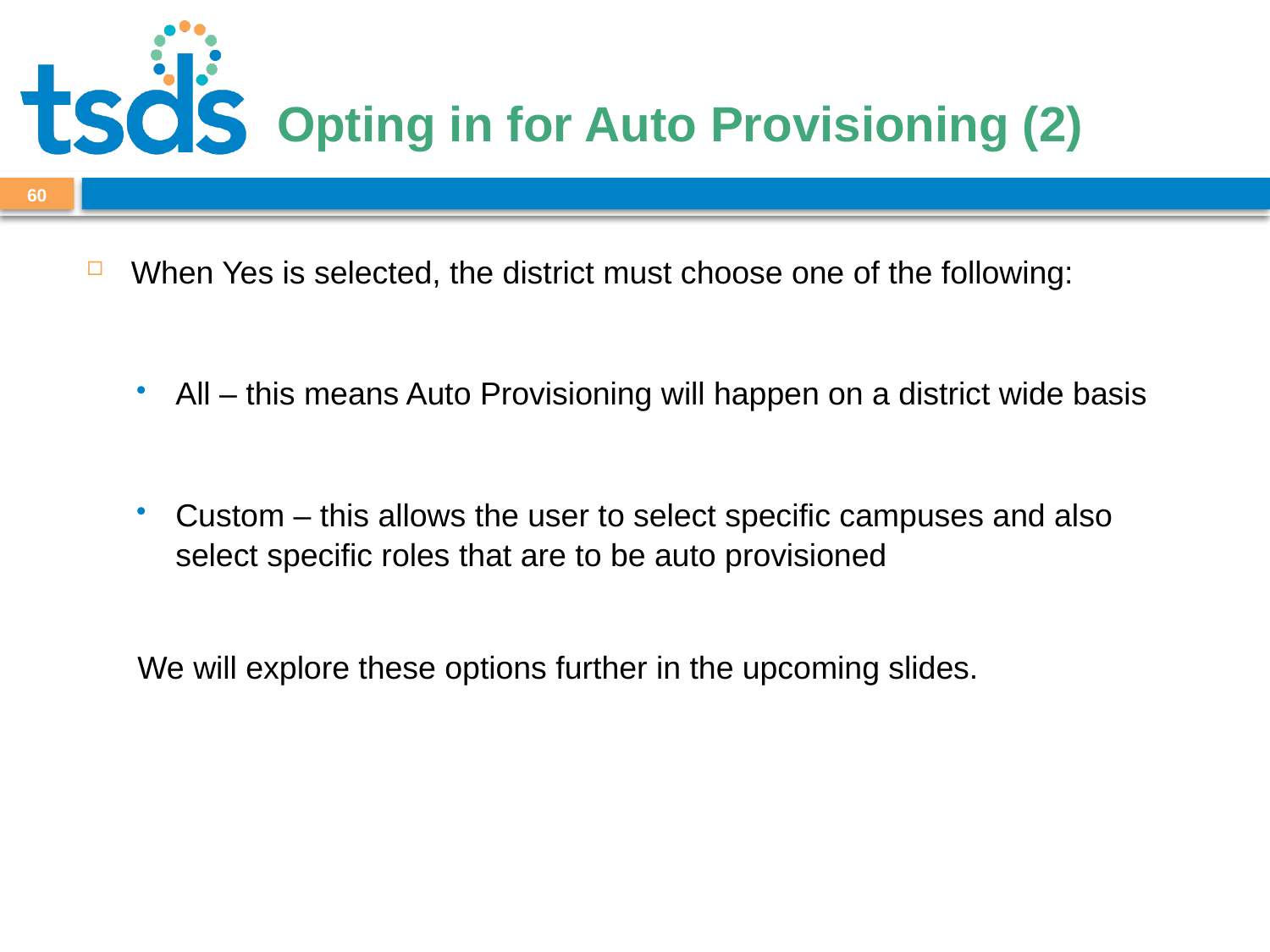

# Opting in for Auto Provisioning (2)
60
When Yes is selected, the district must choose one of the following:

All – this means Auto Provisioning will happen on a district wide basis

Custom – this allows the user to select specific campuses and also select specific roles that are to be auto provisioned

We will explore these options further in the upcoming slides.